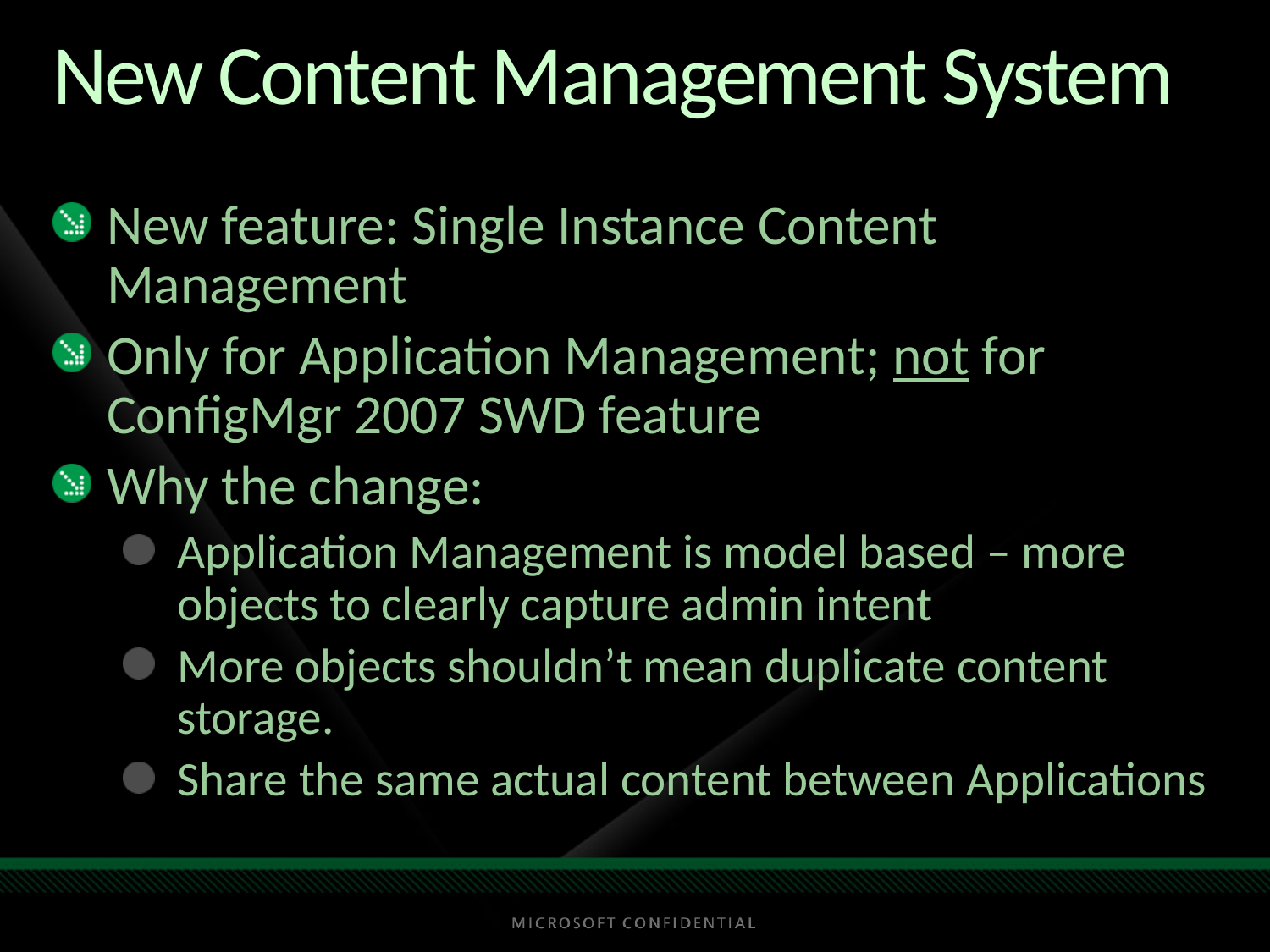

# New Content Management System
New feature: Single Instance Content Management
Only for Application Management; not for ConfigMgr 2007 SWD feature
Why the change:
Application Management is model based – more objects to clearly capture admin intent
More objects shouldn’t mean duplicate content storage.
Share the same actual content between Applications